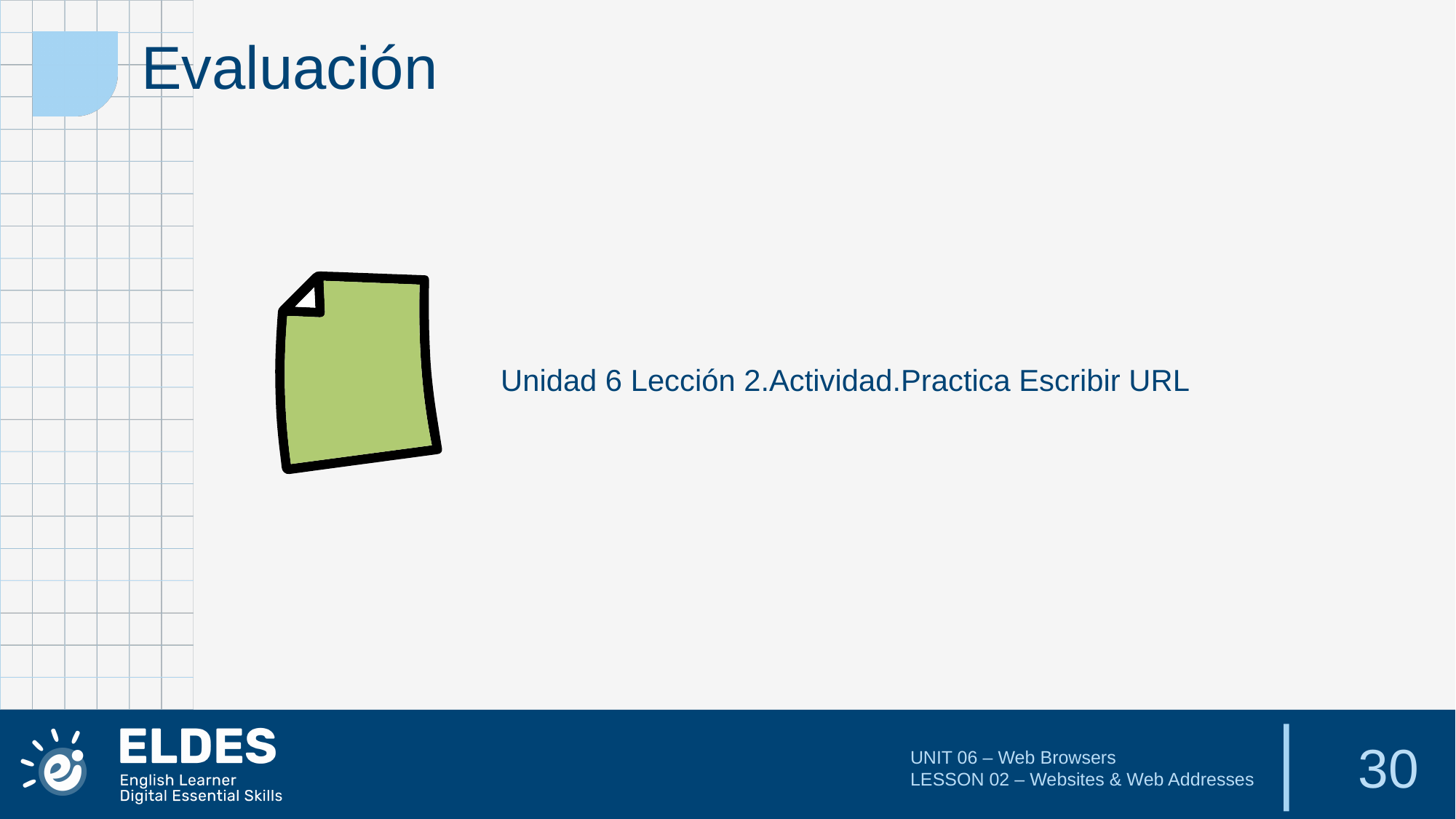

Evaluación

Unidad 6 Lección 2.Actividad.Practica Escribir URL
30
UNIT 06 – Web Browsers
LESSON 02 – Websites & Web Addresses